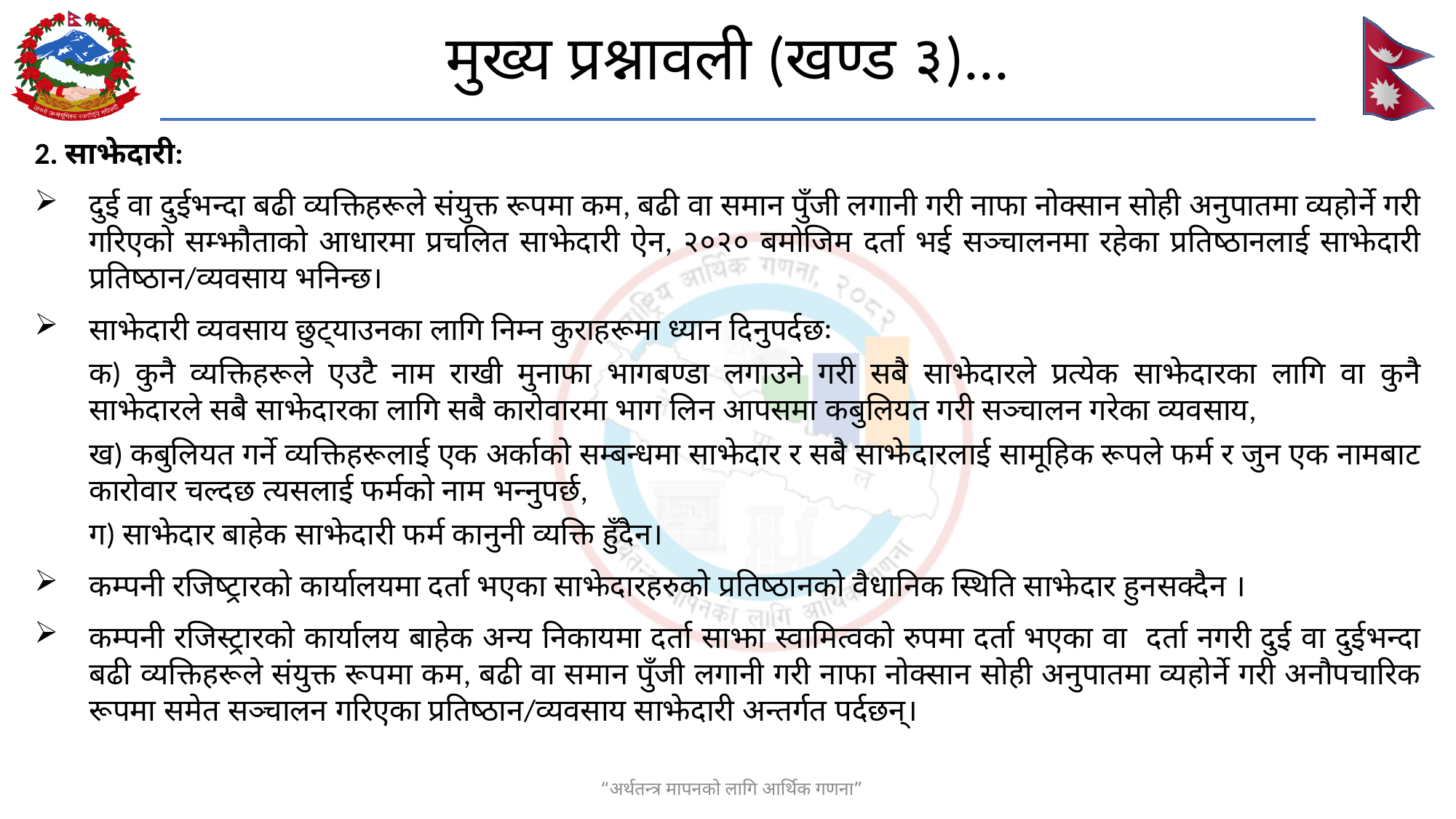

# मुख्य प्रश्नावली (खण्ड ३)...
2. साझेदारी:
दुई वा दुईभन्दा बढी व्यक्तिहरूले संयुक्त रूपमा कम, बढी वा समान पुँजी लगानी गरी नाफा नोक्सान सोही अनुपातमा व्यहोर्ने गरी गरिएको सम्झौताको आधारमा प्रचलित साझेदारी ऐन, २०२० बमोजिम दर्ता भई सञ्चालनमा रहेका प्रतिष्ठानलाई साझेदारी प्रतिष्ठान/व्यवसाय भनिन्छ।
साझेदारी व्यवसाय छुट्याउनका लागि निम्न कुराहरूमा ध्यान दिनुपर्दछः
क) कुनै व्यक्तिहरूले एउटै नाम राखी मुनाफा भागबण्डा लगाउने गरी सबै साझेदारले प्रत्येक साझेदारका लागि वा कुनै साझेदारले सबै साझेदारका लागि सबै कारोवारमा भाग लिन आपसमा कबुलियत गरी सञ्चालन गरेका व्यवसाय,
ख) कबुलियत गर्ने व्यक्तिहरूलाई एक अर्काको सम्बन्धमा साझेदार र सबै साझेदारलाई सामूहिक रूपले फर्म र जुन एक नामबाट कारोवार चल्दछ त्यसलाई फर्मको नाम भन्नुपर्छ,
ग) साझेदार बाहेक साझेदारी फर्म कानुनी व्यक्ति हुँदैन।
कम्पनी रजिष्ट्रारको कार्यालयमा दर्ता भएका साझेदारहरुको प्रतिष्ठानको वैधानिक स्थिति साझेदार हुनसक्दैन ।
कम्पनी रजिस्ट्रारको कार्यालय बाहेक अन्य निकायमा दर्ता साझा स्वामित्वको रुपमा दर्ता भएका वा  दर्ता नगरी दुई वा दुईभन्दा बढी व्यक्तिहरूले संयुक्त रूपमा कम, बढी वा समान पुँजी लगानी गरी नाफा नोक्सान सोही अनुपातमा व्यहोर्ने गरी अनौपचारिक रूपमा समेत सञ्चालन गरिएका प्रतिष्ठान/व्यवसाय साझेदारी अन्तर्गत पर्दछन्।
“अर्थतन्त्र मापनको लागि आर्थिक गणना”
21